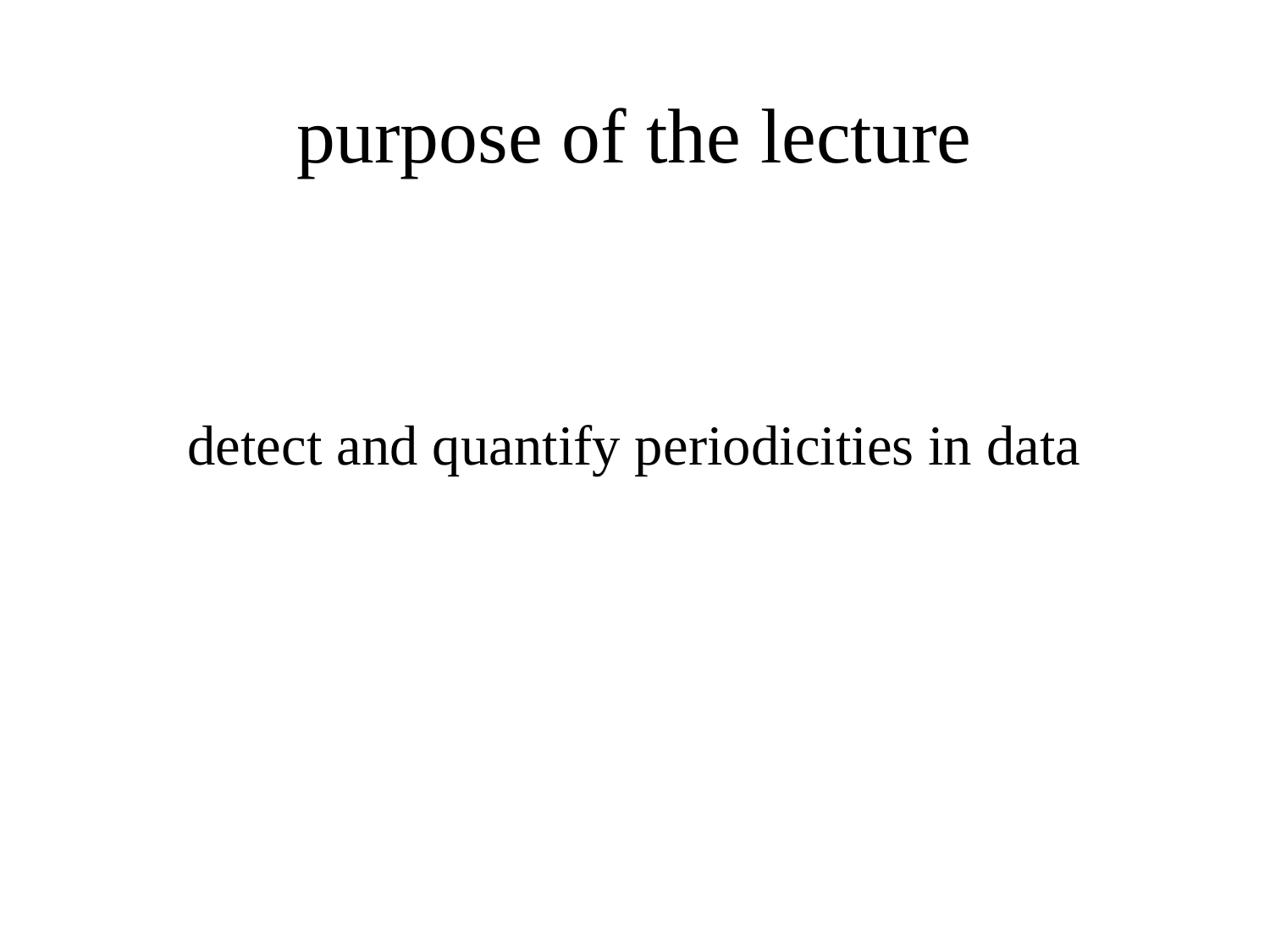

# purpose of the lecture
detect and quantify periodicities in data